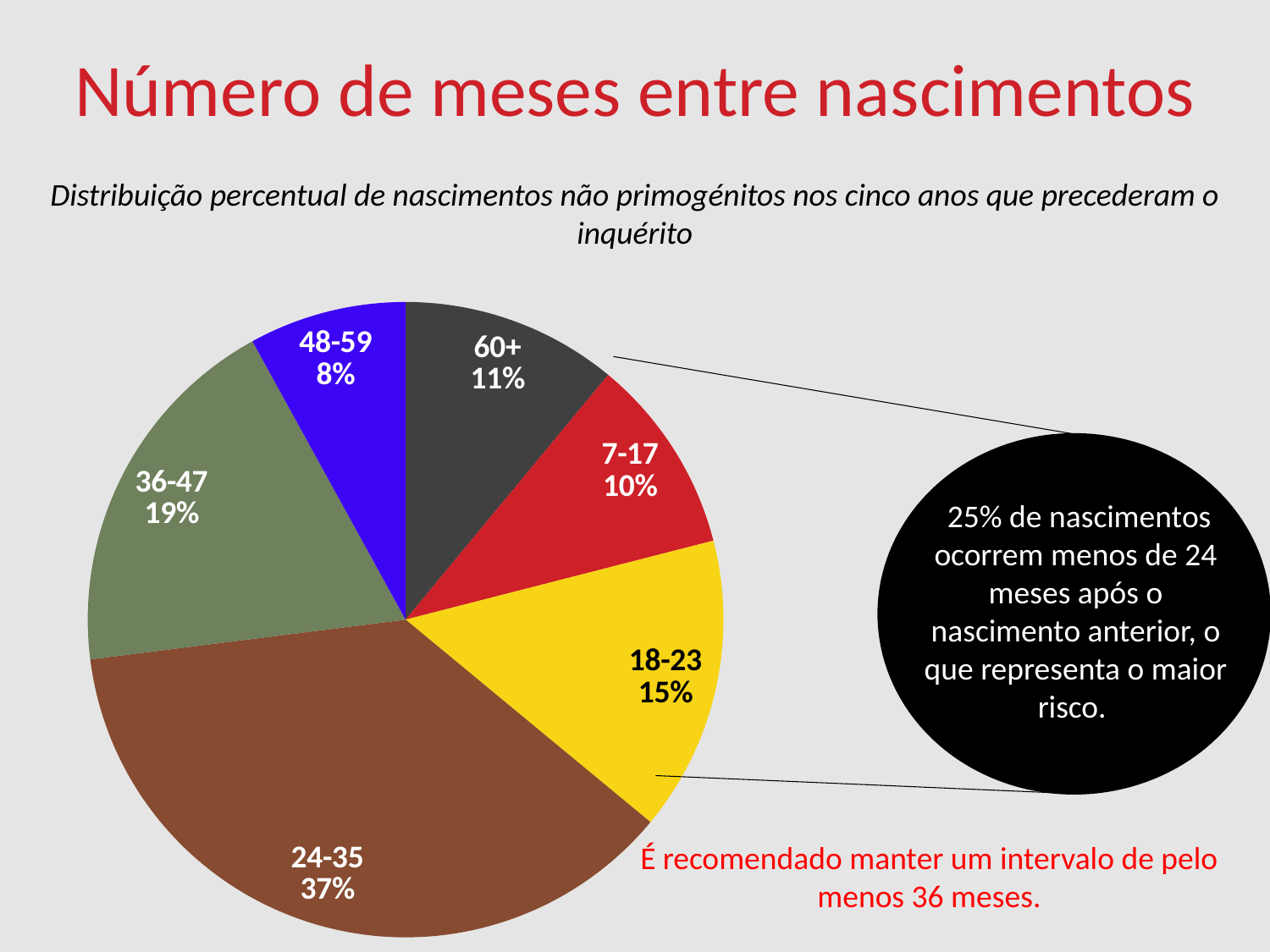

Número de meses entre nascimentos
Distribuição percentual de nascimentos não primogénitos nos cinco anos que precederam o inquérito

### Chart

| Category | Sales |
|---|---|
| 60+ | 11.0 |
| 7-17 | 10.0 |
| 18-23 | 15.0 |
| 24-35 | 37.0 |
| 36-47 | 19.0 |
| 48-59 | 8.0 |
 25% de nascimentos ocorrem menos de 24 meses após o nascimento anterior, o que representa o maior risco.
É recomendado manter um intervalo de pelo menos 36 meses.